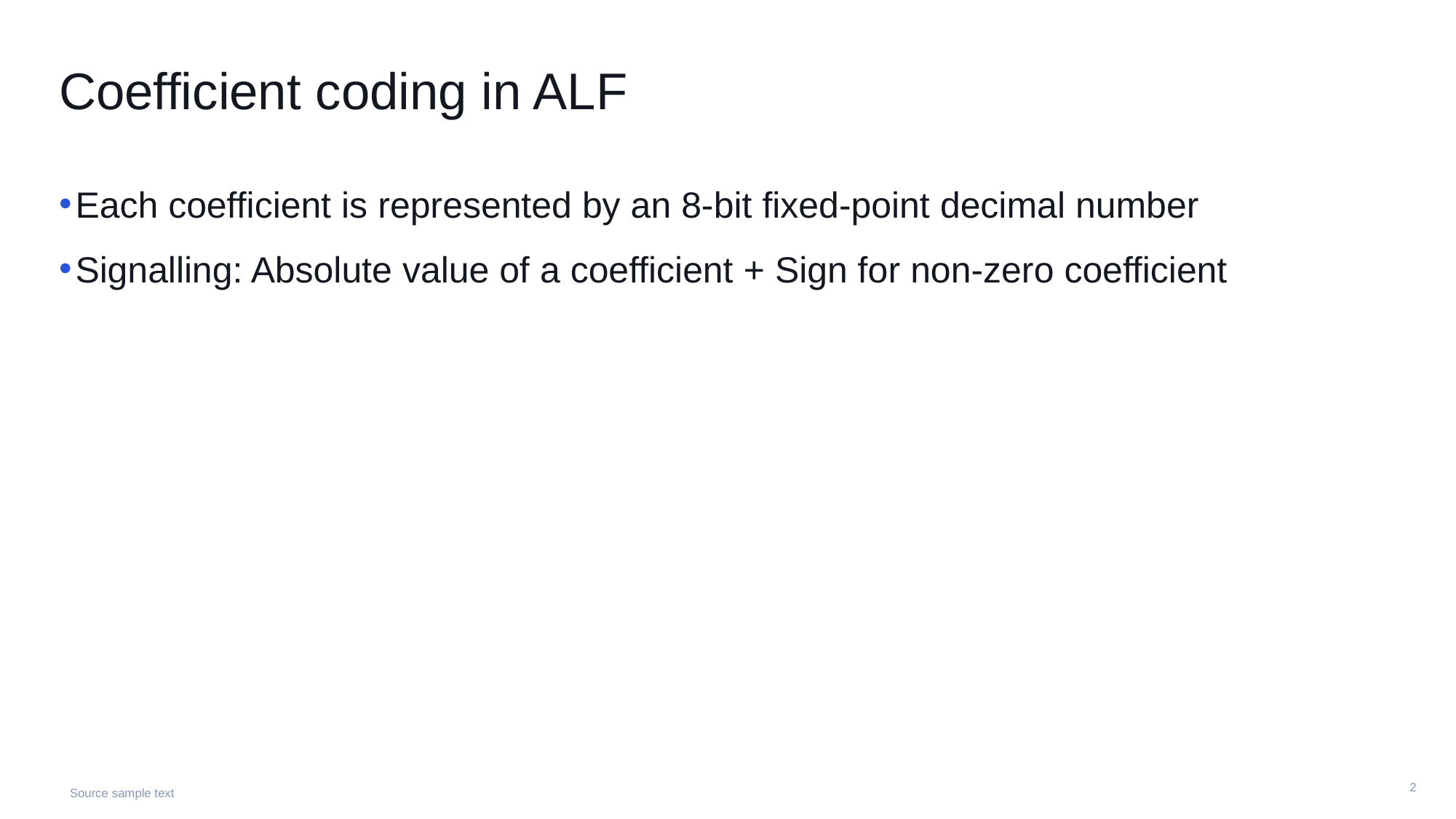

# Coefficient coding in ALF

Each coefficient is represented by an 8-bit fixed-point decimal number
Signalling: Absolute value of a coefficient + Sign for non-zero coefficient

Source sample text